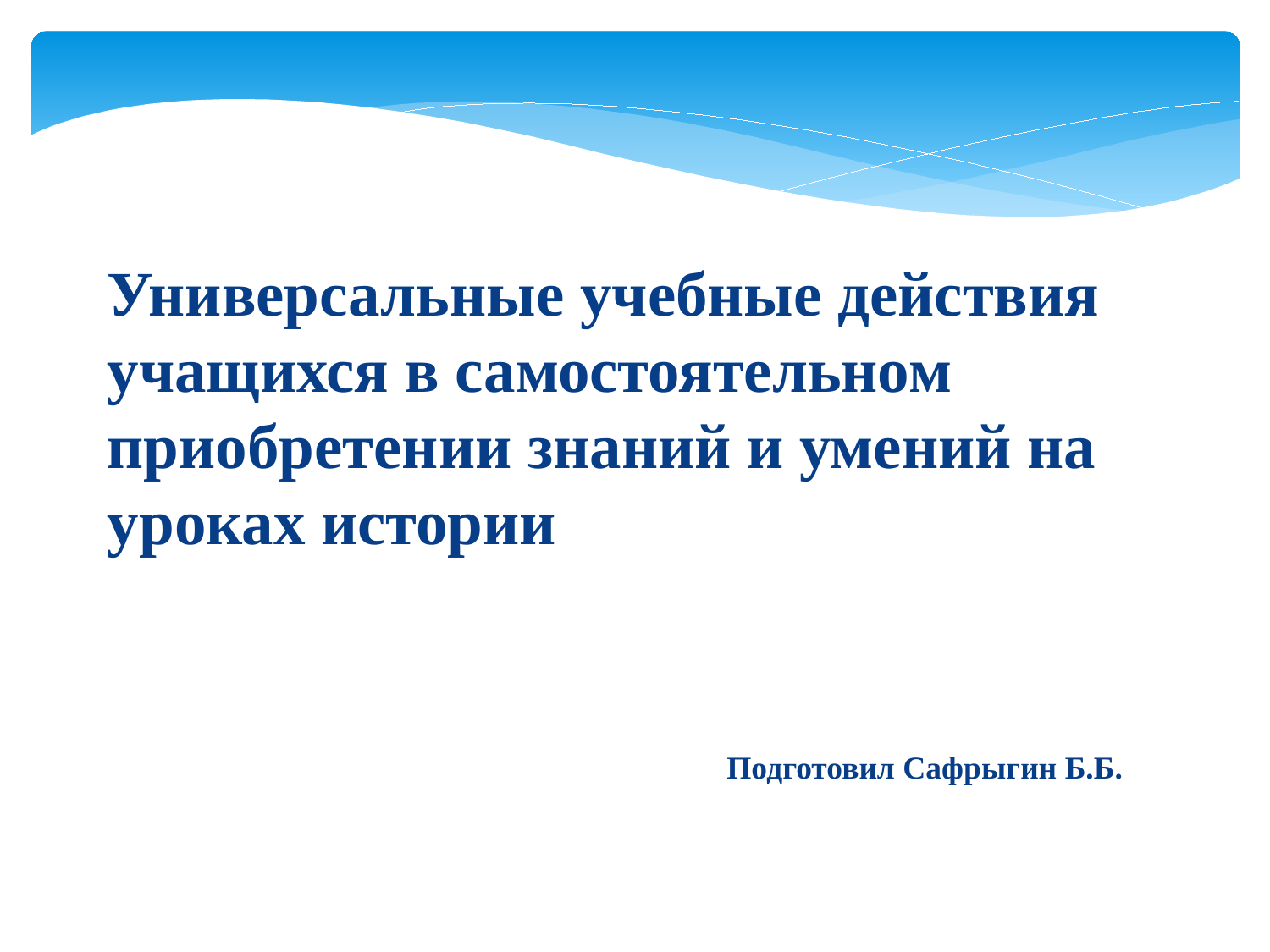

Универсальные учебные действия учащихся в самостоятельном приобретении знаний и умений на уроках истории

                                                                             Подготовил Сафрыгин Б.Б.